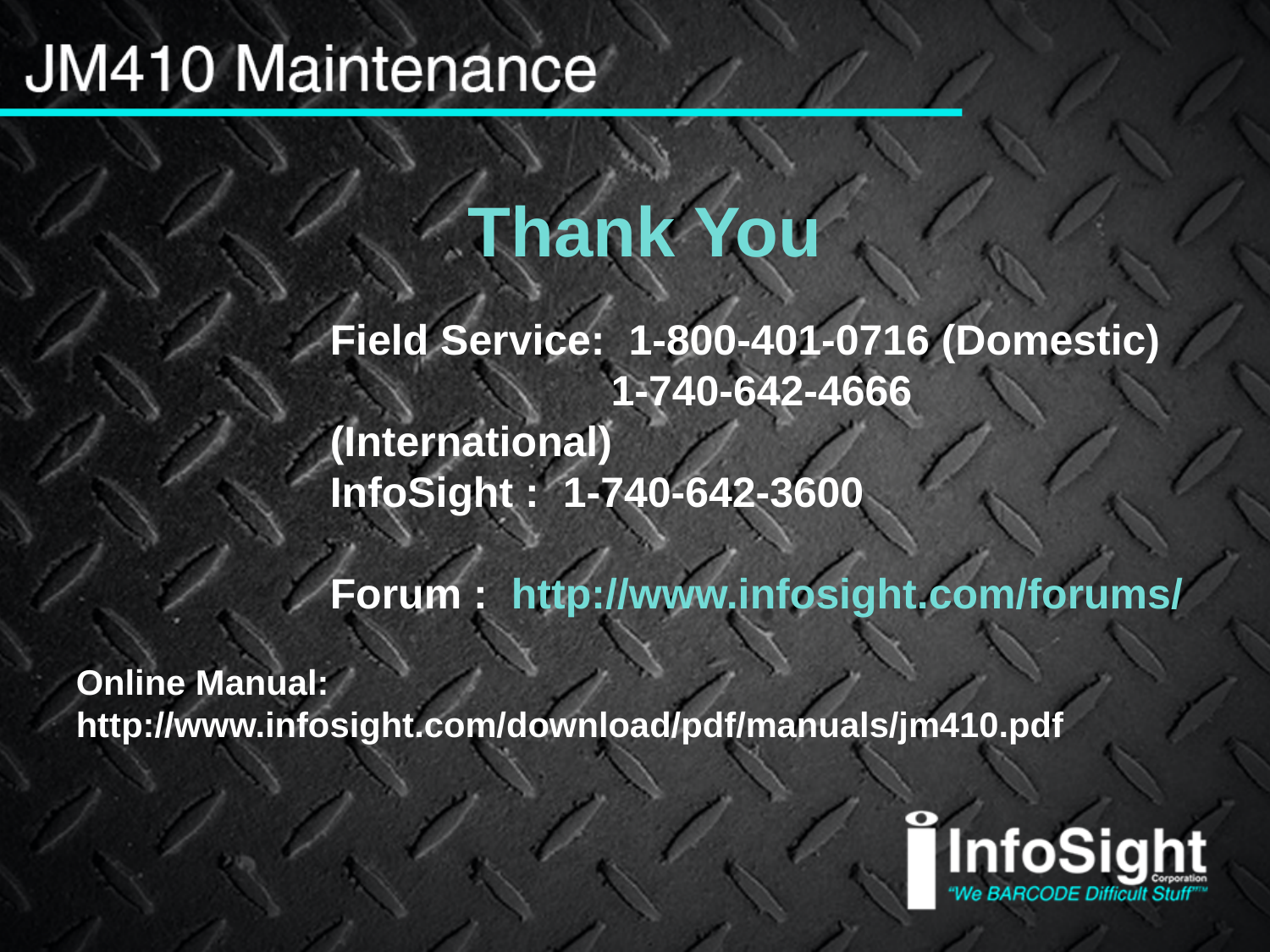

Thank You

Field Service:  1-800-401-0716 (Domestic)
	             1-740-642-4666 (International)
InfoSight :  1-740-642-3600

Forum :  http://www.infosight.com/forums/

Online Manual:  http://www.infosight.com/download/pdf/manuals/jm410.pdf